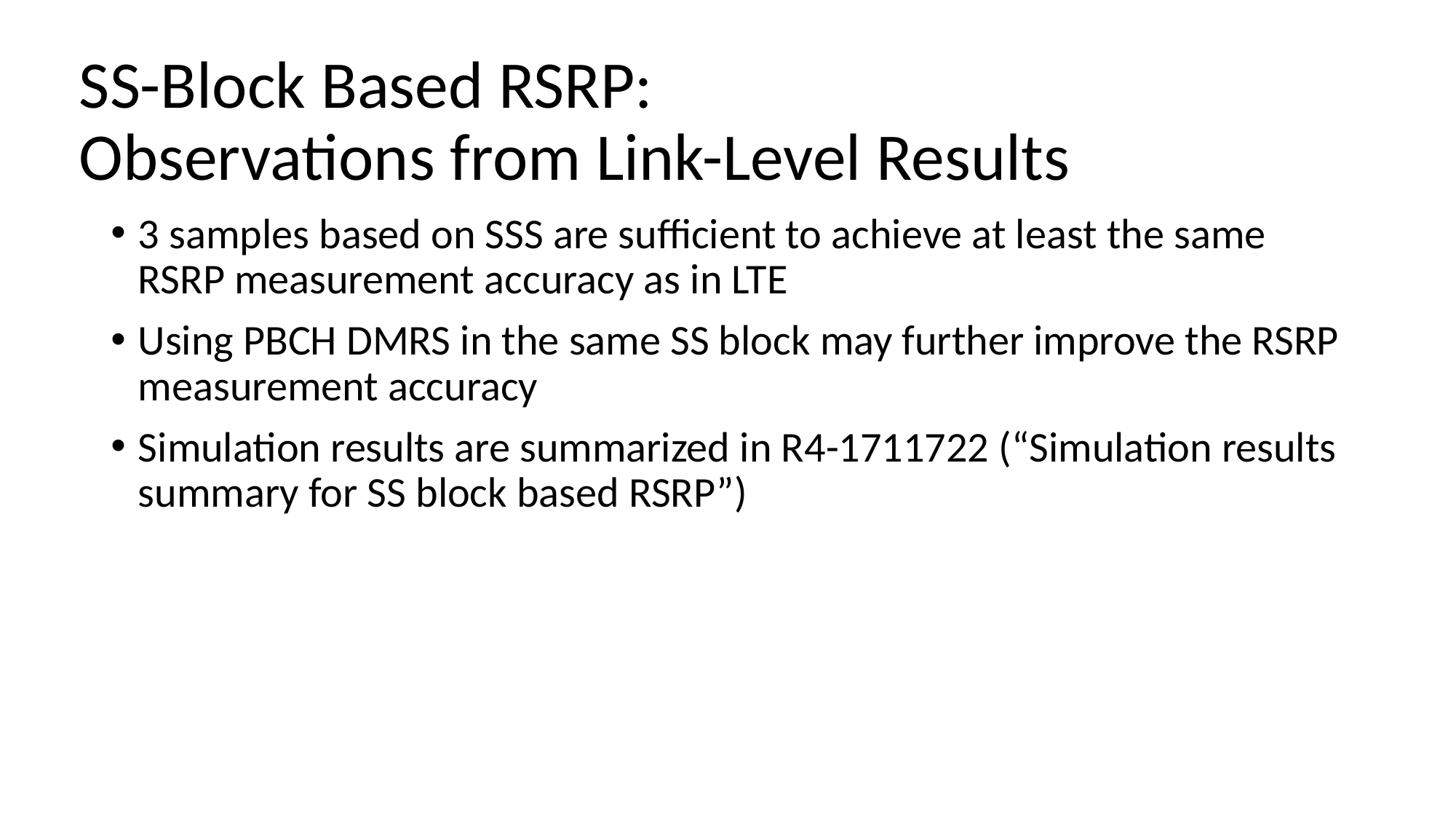

# SS-Block Based RSRP: Observations from Link-Level Results
3 samples based on SSS are sufficient to achieve at least the same RSRP measurement accuracy as in LTE
Using PBCH DMRS in the same SS block may further improve the RSRP measurement accuracy
Simulation results are summarized in R4-1711722 (“Simulation results summary for SS block based RSRP”)